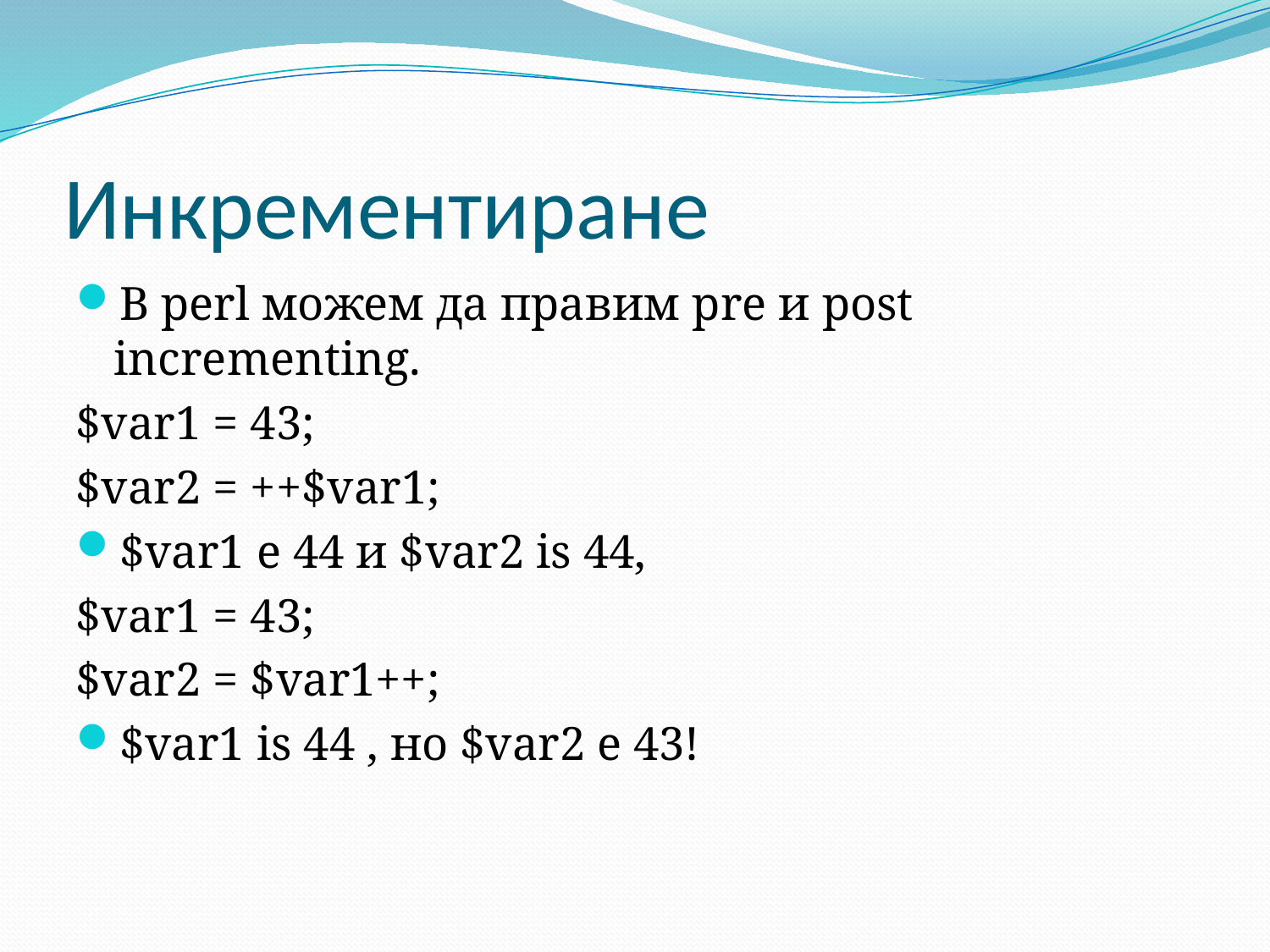

# Инкрементиране
В perl можем да правим pre и post incrementing.
$var1 = 43;
$var2 = ++$var1;
$var1 е 44 и $var2 is 44,
$var1 = 43;
$var2 = $var1++;
$var1 is 44 , но $var2 е 43!